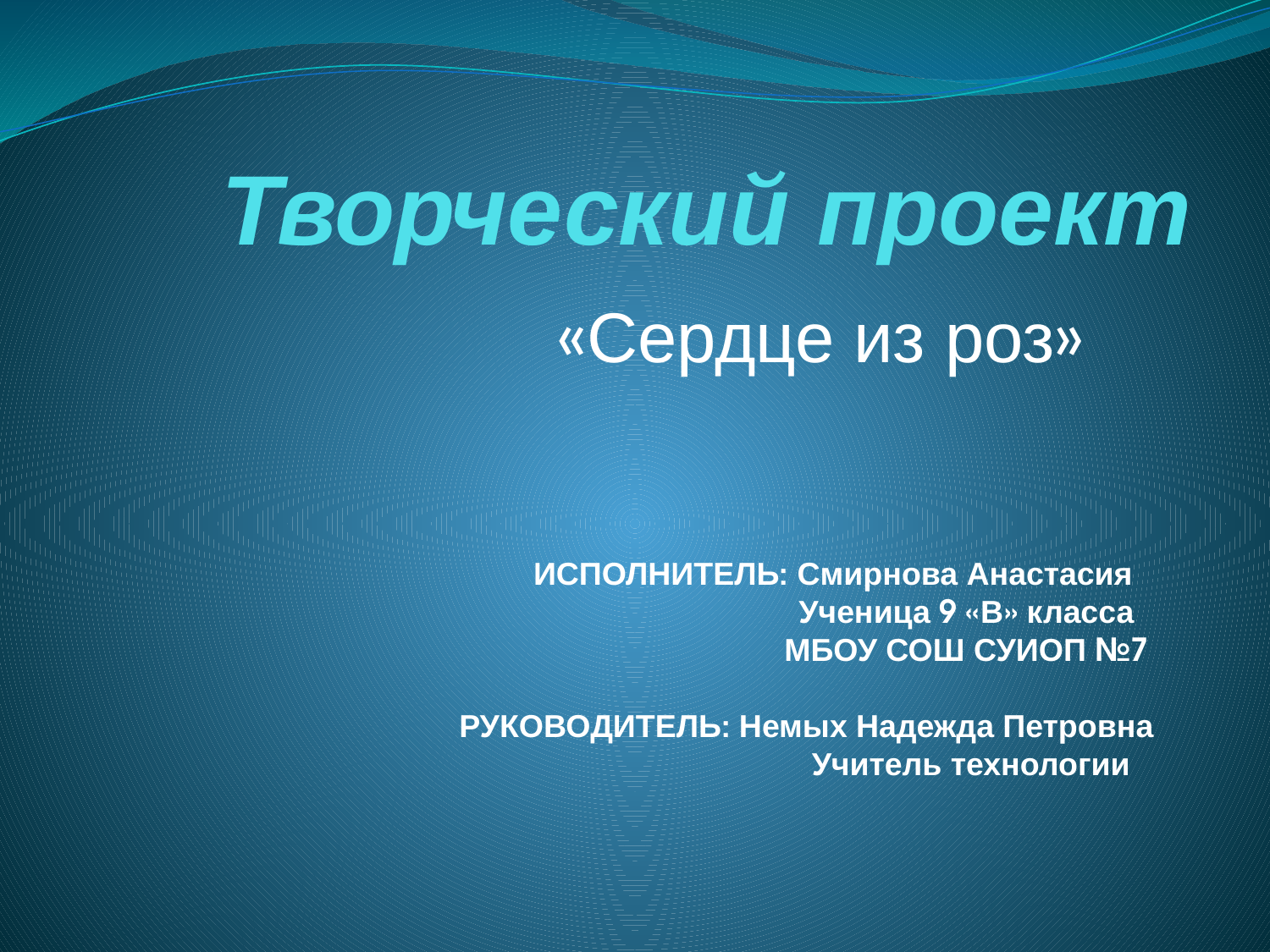

# Творческий проект
«Сердце из роз»
                                              ИСПОЛНИТЕЛЬ: Смирнова Анастасия
                                                                           Ученица 9 «В» класса
                                                                           МБОУ СОШ СУИОП №7

                                       РУКОВОДИТЕЛЬ: Немых Надежда Петровна
                                                                            Учитель технологии